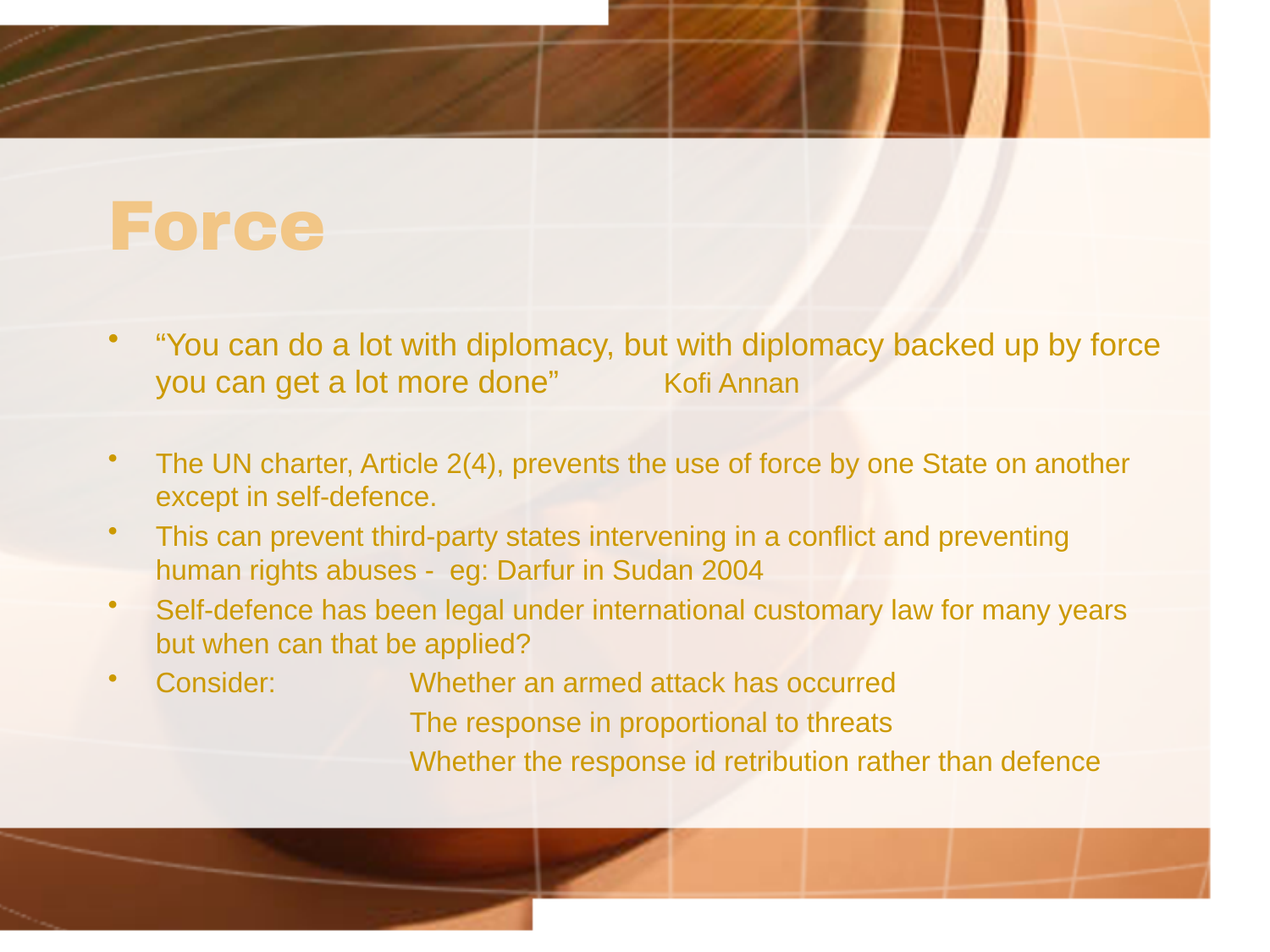

# Force
“You can do a lot with diplomacy, but with diplomacy backed up by force you can get a lot more done” 	Kofi Annan

The UN charter, Article 2(4), prevents the use of force by one State on another except in self-defence.
This can prevent third-party states intervening in a conflict and preventing human rights abuses -  eg: Darfur in Sudan 2004
Self-defence has been legal under international customary law for many years but when can that be applied?
Consider: 	Whether an armed attack has occurred
			The response in proportional to threats
			Whether the response id retribution rather than defence